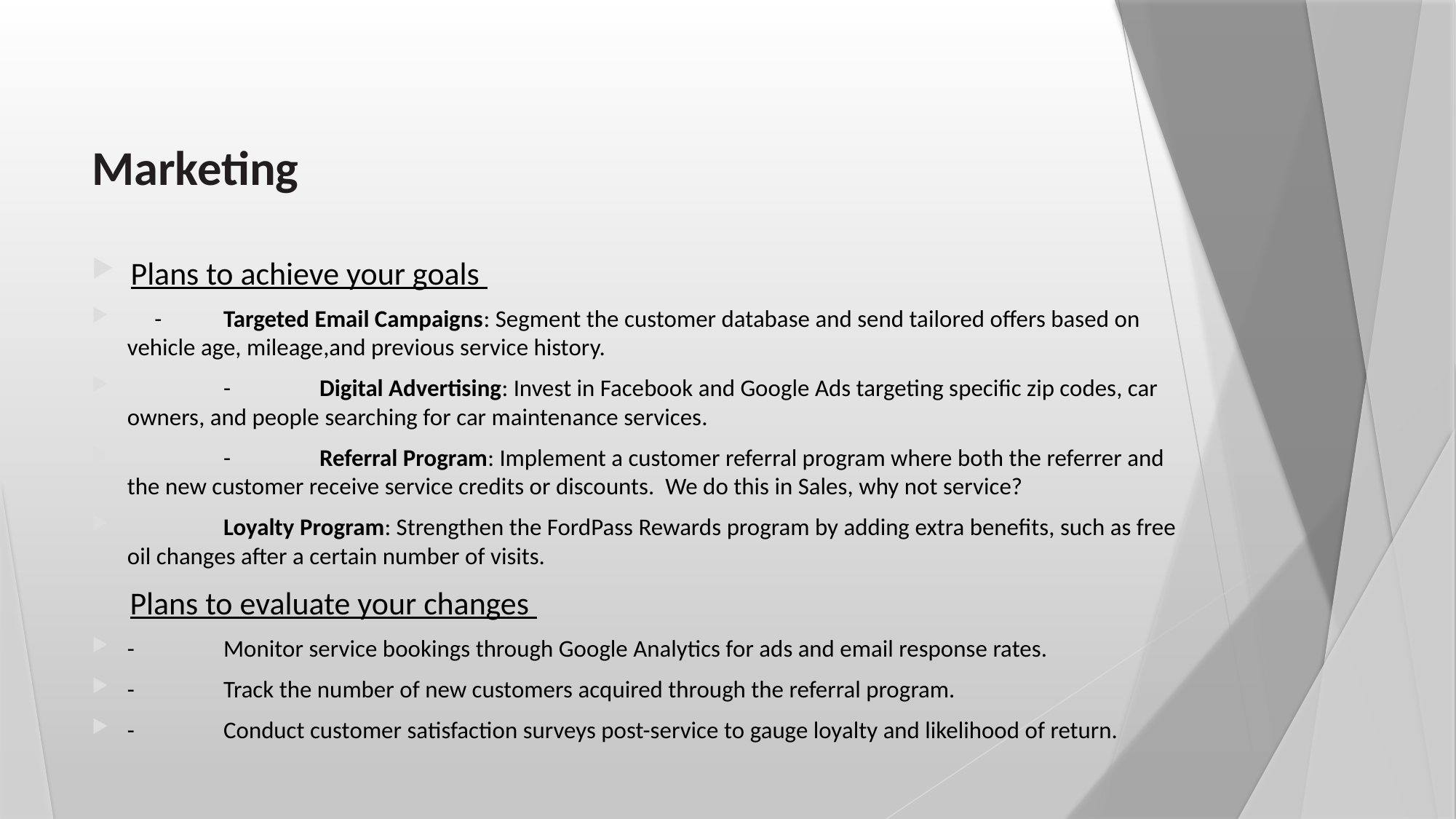

# Marketing

Plans to achieve your goals
     -	Targeted Email Campaigns: Segment the customer database and send tailored offers based on vehicle age, mileage,and previous service history.
	-	Digital Advertising: Invest in Facebook and Google Ads targeting specific zip codes, car owners, and people searching for car maintenance services.
	-	Referral Program: Implement a customer referral program where both the referrer and the new customer receive service credits or discounts.  We do this in Sales, why not service?
		Loyalty Program: Strengthen the FordPass Rewards program by adding extra benefits, such as free oil changes after a certain number of visits.
       Plans to evaluate your changes
	-	Monitor service bookings through Google Analytics for ads and email response rates.
	-	Track the number of new customers acquired through the referral program.
	-	Conduct customer satisfaction surveys post-service to gauge loyalty and likelihood of return.